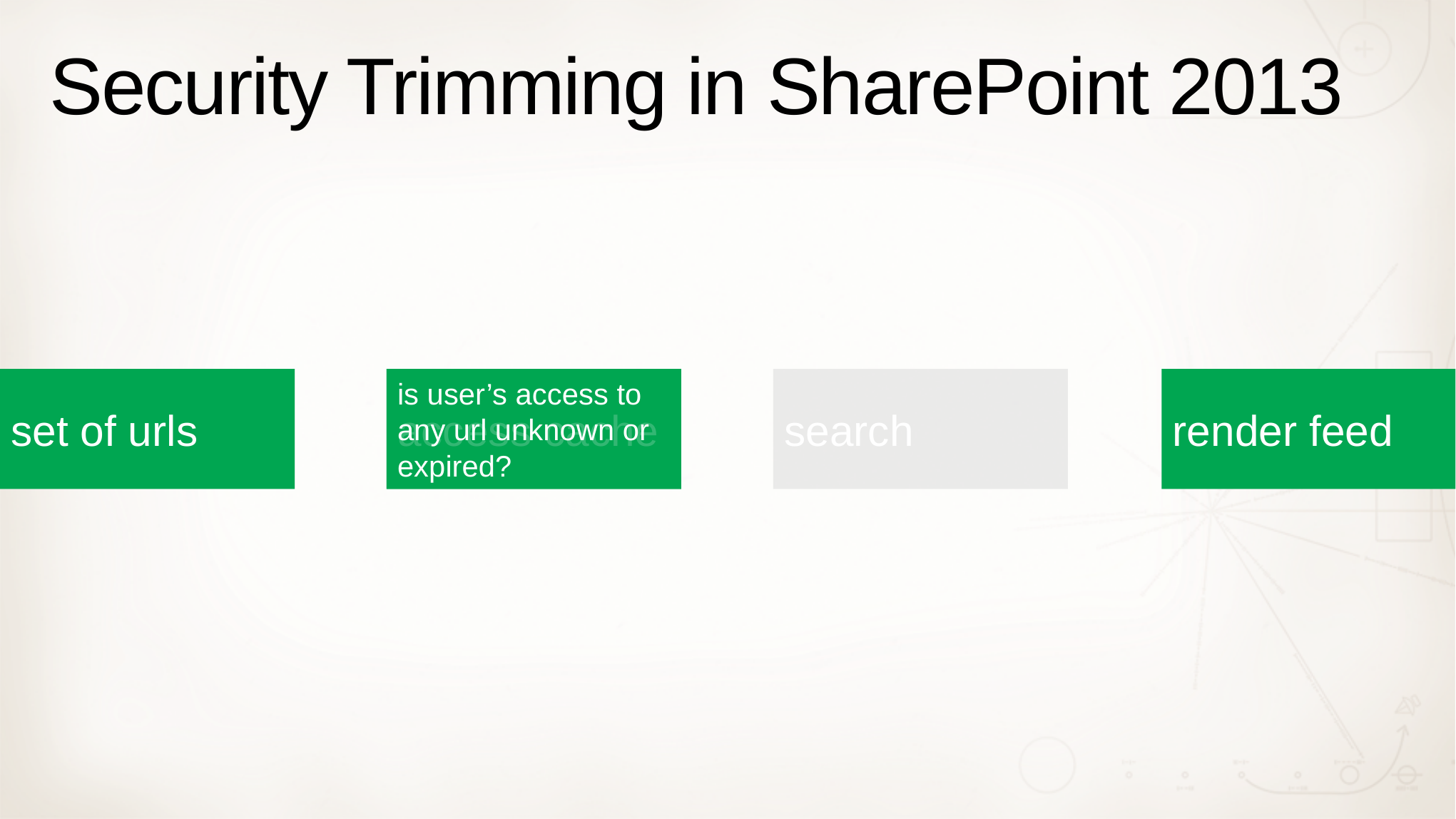

# Security Trimming in SharePoint 2013
set of urls
set of urls
access cache
access cache
is user’s access to any url unknown or expired?
search
render feed
render feed